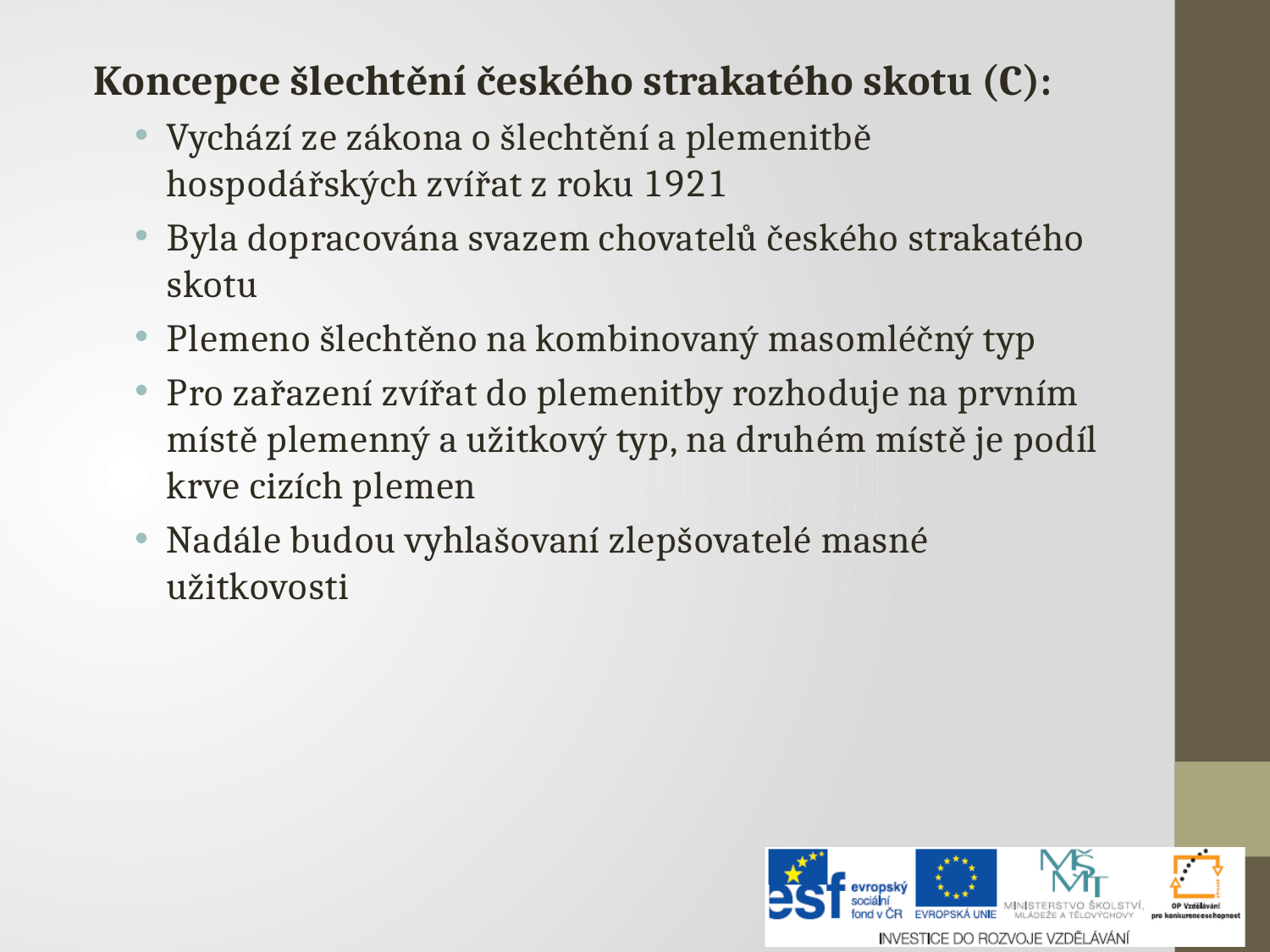

Koncepce šlechtění českého strakatého skotu (C):
Vychází ze zákona o šlechtění a plemenitbě hospodářských zvířat z roku 1921
Byla dopracována svazem chovatelů českého strakatého skotu
Plemeno šlechtěno na kombinovaný masomléčný typ
Pro zařazení zvířat do plemenitby rozhoduje na prvním místě plemenný a užitkový typ, na druhém místě je podíl krve cizích plemen
Nadále budou vyhlašovaní zlepšovatelé masné užitkovosti